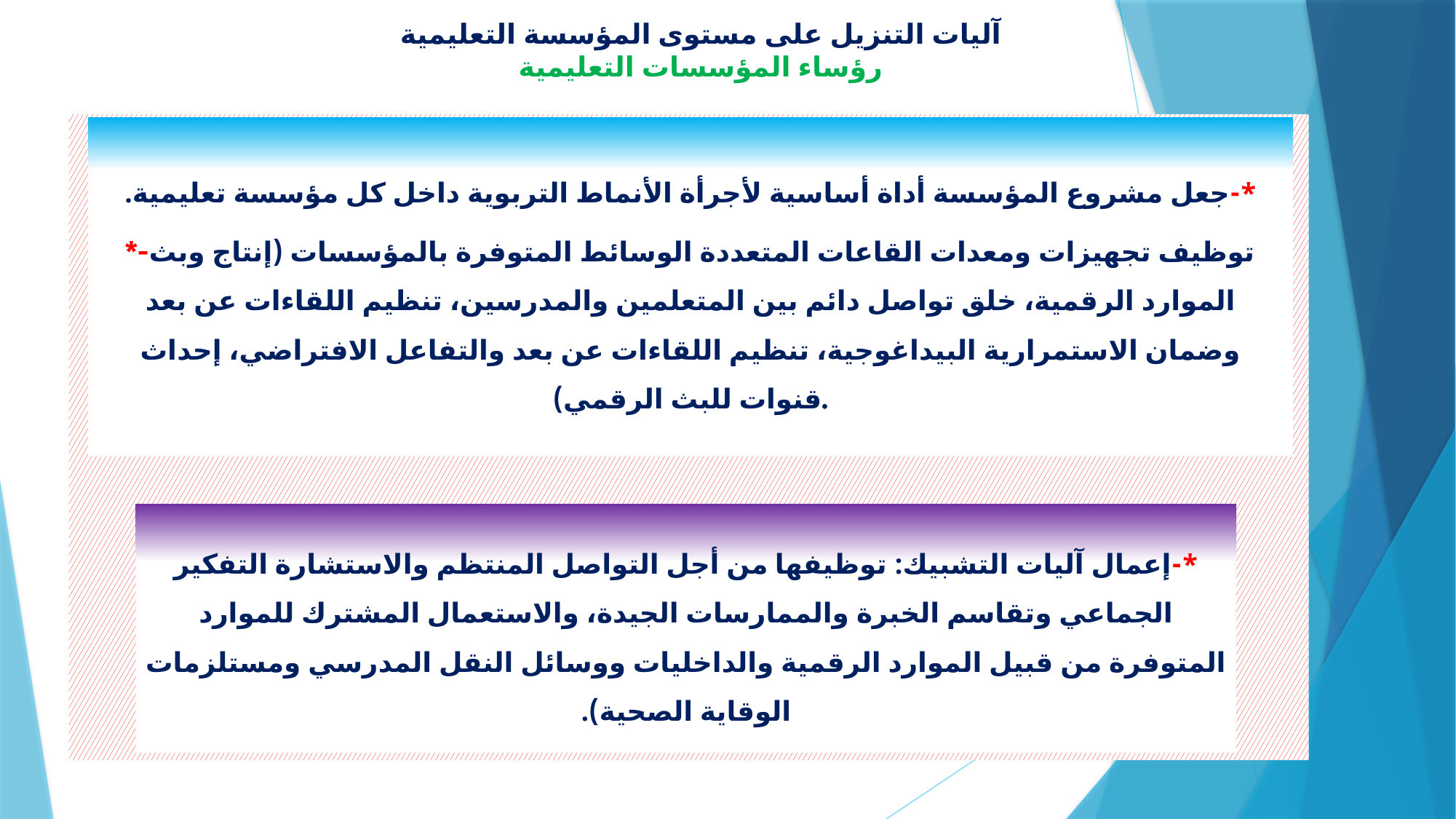

# آليات التنزيل على مستوى المؤسسة التعليمية رؤساء المؤسسات التعليمية
*-جعل مشروع المؤسسة أداة أساسية لأجرأة الأنماط التربوية داخل كل مؤسسة تعليمية.
*-توظيف تجهيزات ومعدات القاعات المتعددة الوسائط المتوفرة بالمؤسسات (إنتاج وبث الموارد الرقمية، خلق تواصل دائم بين المتعلمين والمدرسين، تنظيم اللقاءات عن بعد وضمان الاستمرارية البيداغوجية، تنظيم اللقاءات عن بعد والتفاعل الافتراضي، إحداث قنوات للبث الرقمي).
*-إعمال آليات التشبيك: توظيفها من أجل التواصل المنتظم والاستشارة التفكير الجماعي وتقاسم الخبرة والممارسات الجيدة، والاستعمال المشترك للموارد المتوفرة من قبيل الموارد الرقمية والداخليات ووسائل النقل المدرسي ومستلزمات الوقاية الصحية).